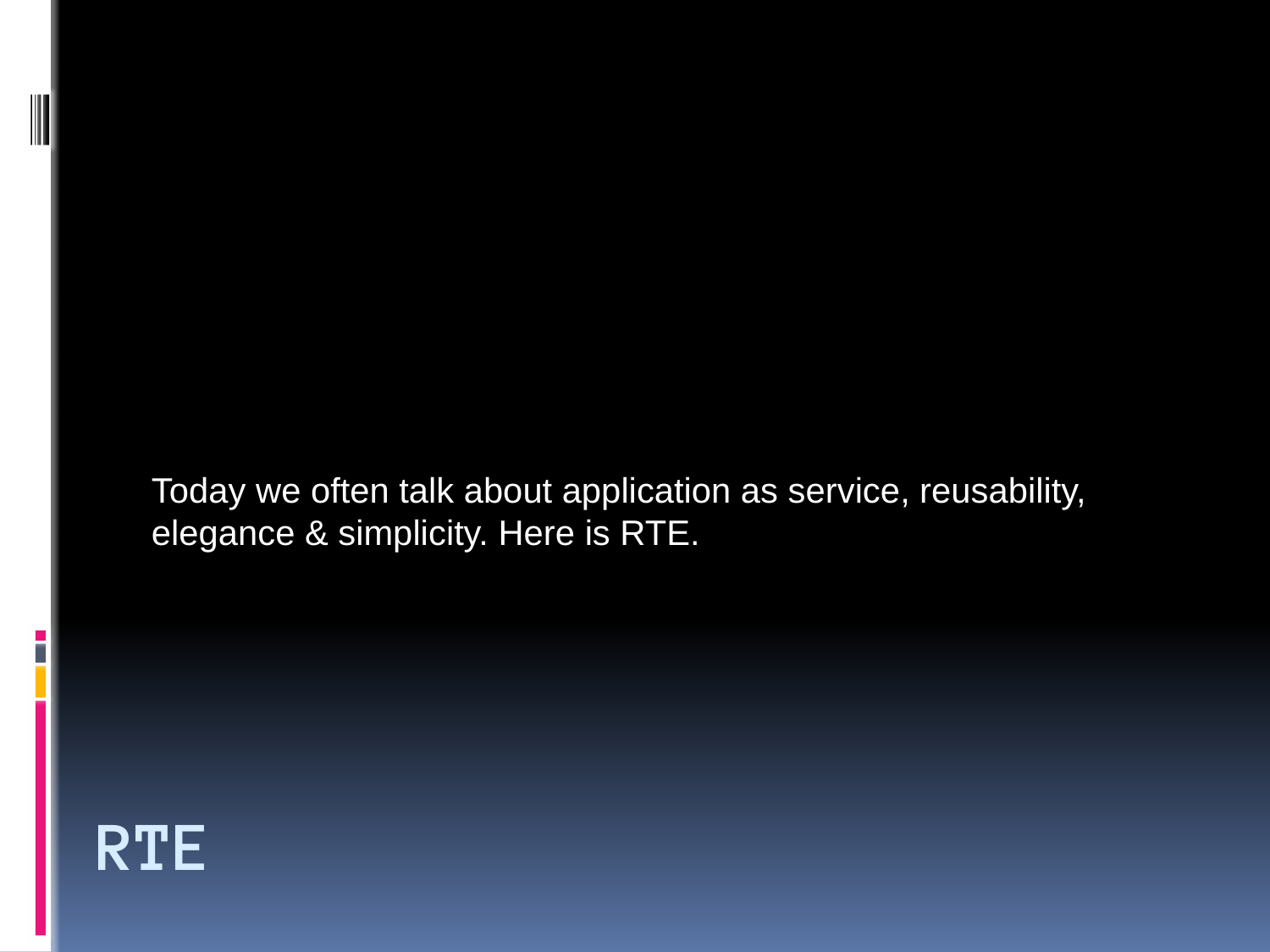

Today we often talk about application as service, reusability, elegance & simplicity. Here is RTE.
# RTE